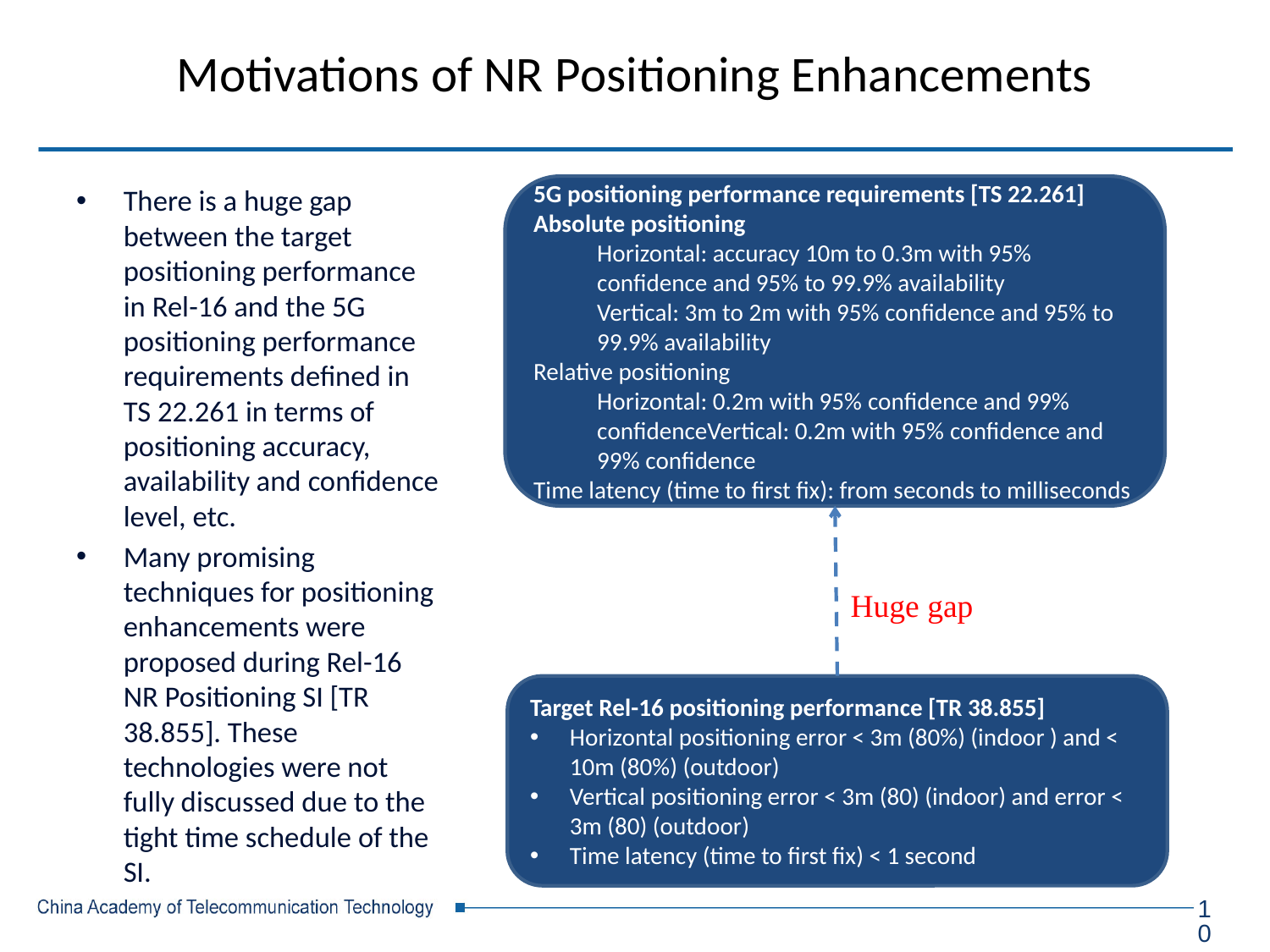

Motivations of NR Positioning Enhancements
There is a huge gap between the target positioning performance in Rel-16 and the 5G positioning performance requirements defined in TS 22.261 in terms of positioning accuracy, availability and confidence level, etc.
Many promising techniques for positioning enhancements were proposed during Rel-16 NR Positioning SI [TR 38.855]. These technologies were not fully discussed due to the tight time schedule of the SI.

5G positioning performance requirements [TS 22.261]
Absolute positioning
Horizontal: accuracy 10m to 0.3m with 95% confidence and 95% to 99.9% availability
Vertical: 3m to 2m with 95% confidence and 95% to 99.9% availability
Relative positioning
Horizontal: 0.2m with 95% confidence and 99% confidenceVertical: 0.2m with 95% confidence and 99% confidence
Time latency (time to first fix): from seconds to milliseconds
Huge gap
Target Rel-16 positioning performance [TR 38.855]
Horizontal positioning error < 3m (80%) (indoor ) and < 10m (80%) (outdoor)
Vertical positioning error < 3m (80) (indoor) and error < 3m (80) (outdoor)
Time latency (time to first fix) < 1 second
10